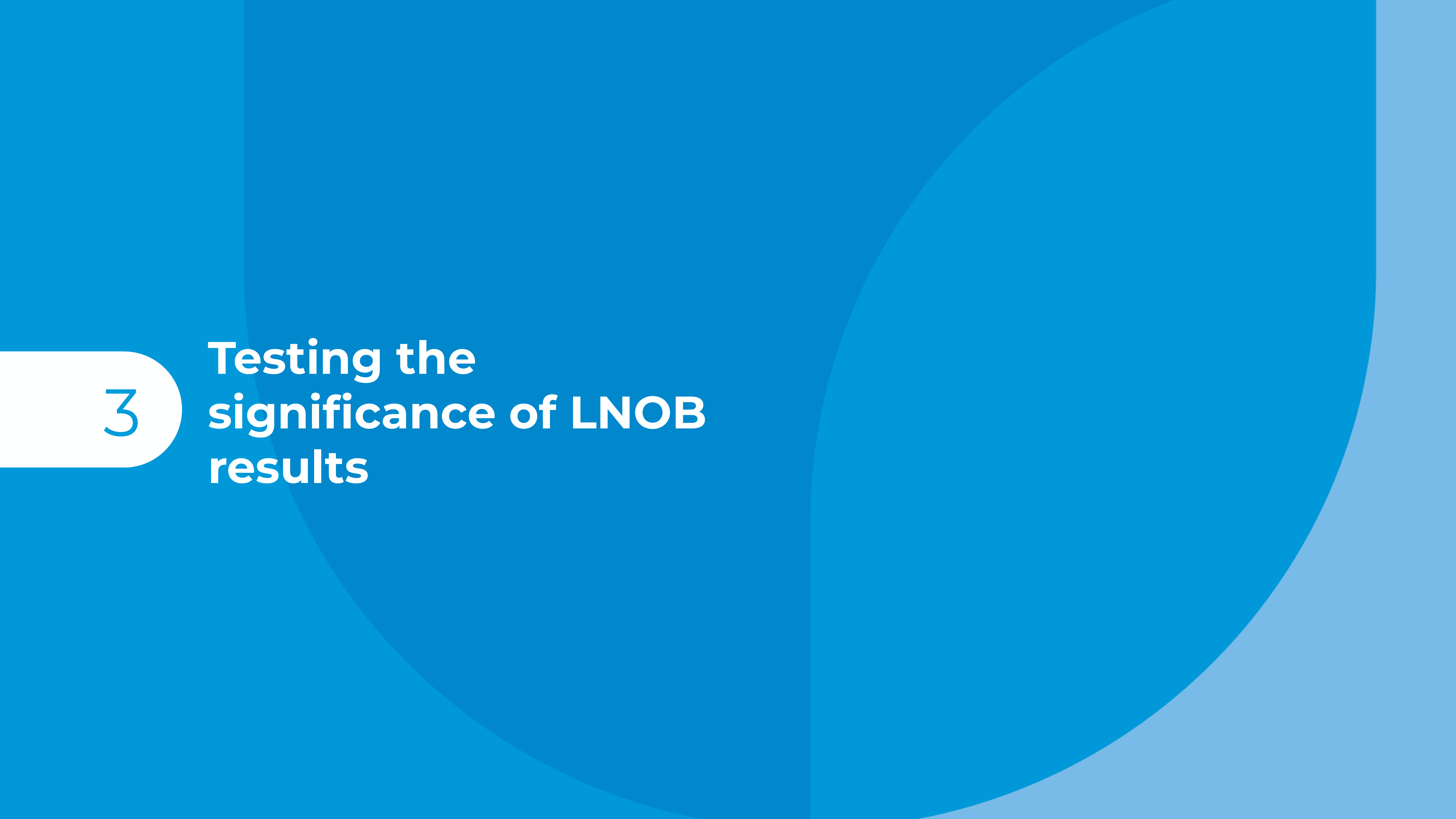

Testing the significance of LNOB results
3